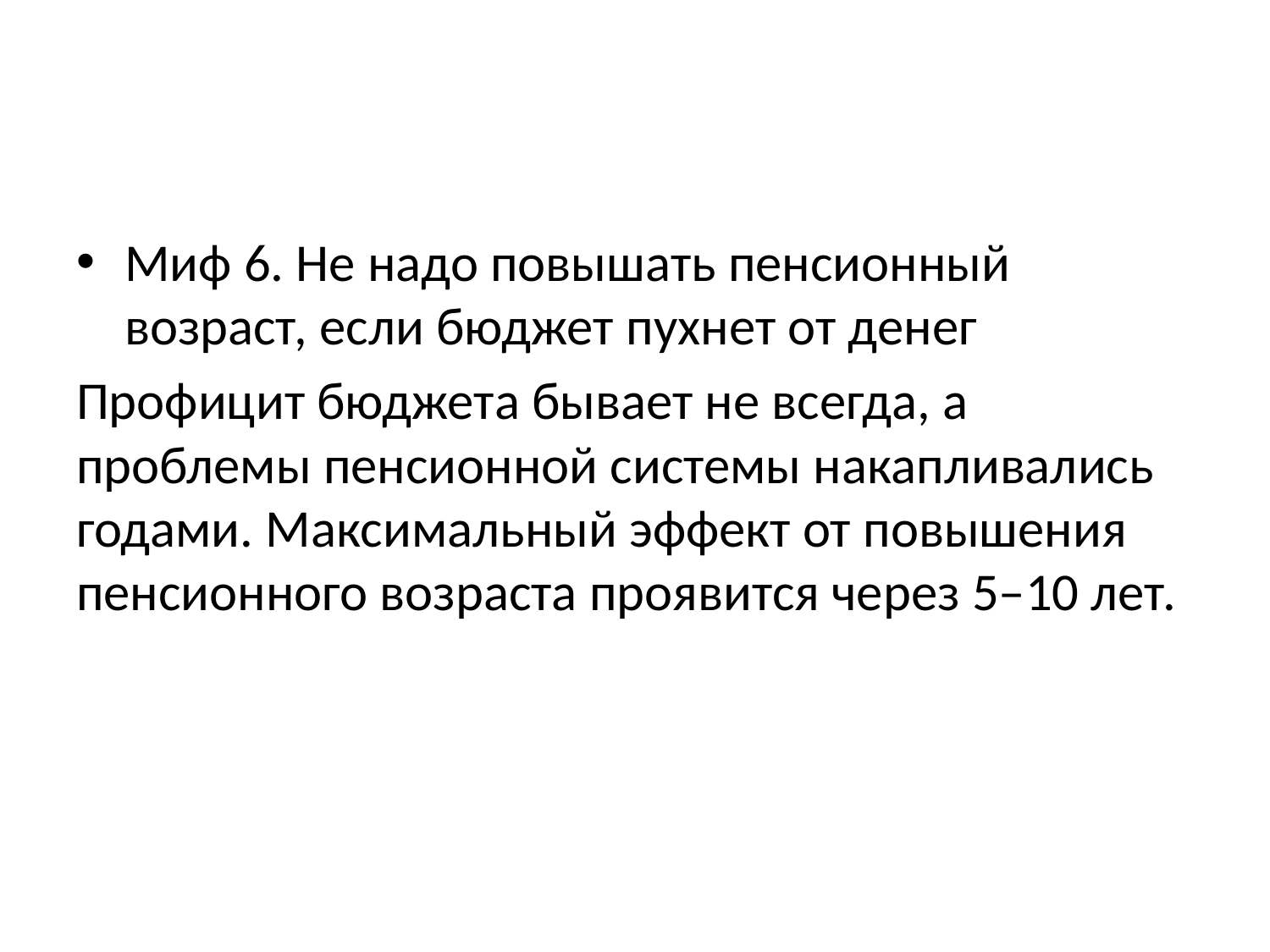

#
Миф 6. Не надо повышать пенсионный возраст, если бюджет пухнет от денег
Профицит бюджета бывает не всегда, а проблемы пенсионной системы накапливались годами. Максимальный эффект от повышения пенсионного возраста проявится через 5–10 лет.